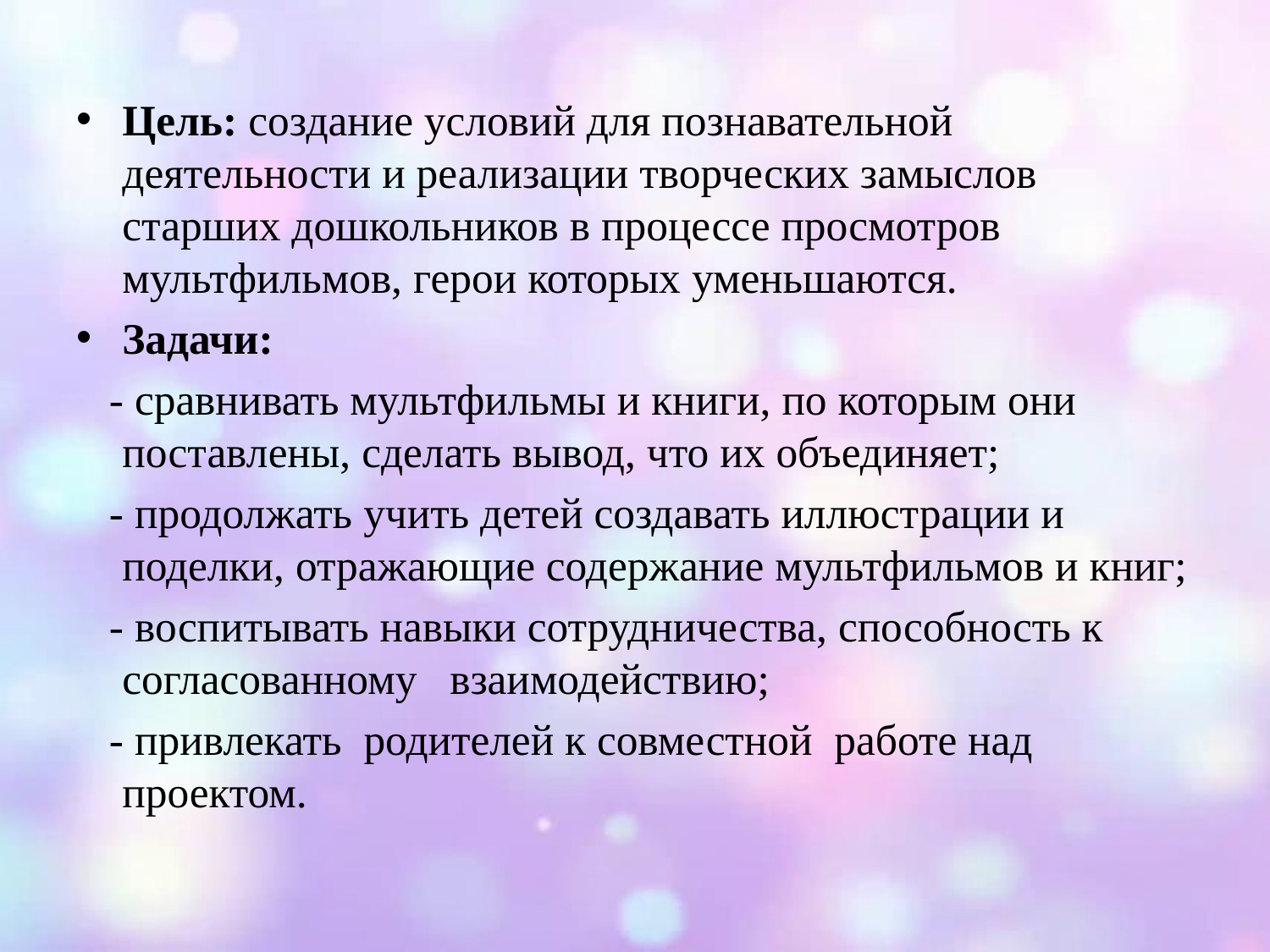

Цель: создание условий для познавательной деятельности и реализации творческих замыслов старших дошкольников в процессе просмотров мультфильмов, герои которых уменьшаются.
Задачи:
   - сравнивать мультфильмы и книги, по которым они поставлены, сделать вывод, что их объединяет;
   - продолжать учить детей создавать иллюстрации и поделки, отражающие содержание мультфильмов и книг;
   - воспитывать навыки сотрудничества, способность к согласованному   взаимодействию;
   - привлекать  родителей к совместной  работе над проектом.